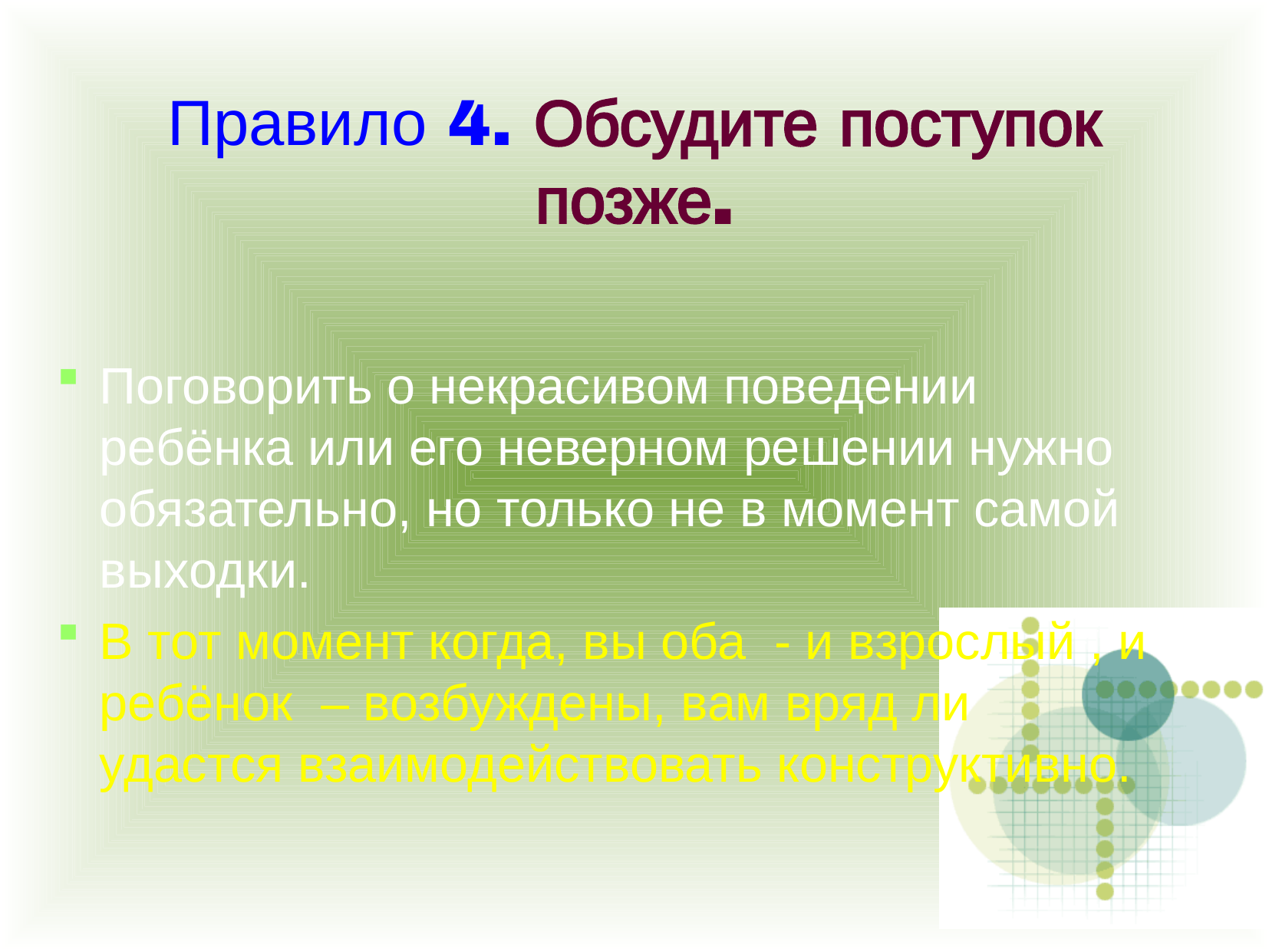

Поговорить о некрасивом поведении ребёнка или его неверном решении нужно обязательно, но только не в момент самой выходки.
В тот момент когда, вы оба  - и взрослый , и ребёнок  – возбуждены, вам вряд ли удастся взаимодействовать конструктивно.
# Правило 4. Обсудите поступок позже.